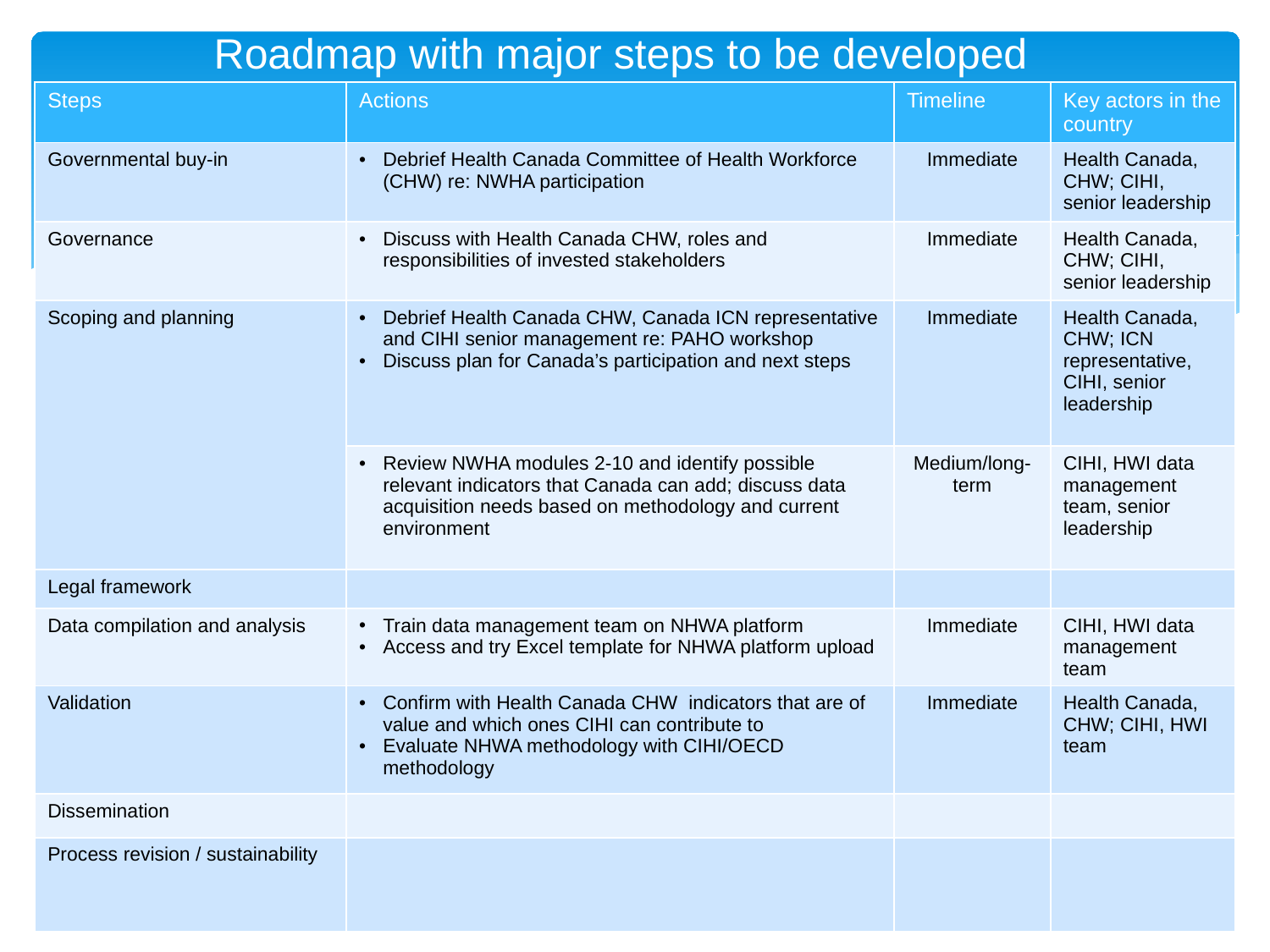

# Roadmap with major steps to be developed
| Steps | Actions | Timeline | Key actors in the country |
| --- | --- | --- | --- |
| Governmental buy-in | Debrief Health Canada Committee of Health Workforce (CHW) re: NWHA participation | Immediate | Health Canada, CHW; CIHI, senior leadership |
| Governance | Discuss with Health Canada CHW, roles and responsibilities of invested stakeholders | Immediate | Health Canada, CHW; CIHI, senior leadership |
| Scoping and planning | Debrief Health Canada CHW, Canada ICN representative and CIHI senior management re: PAHO workshop Discuss plan for Canada’s participation and next steps | Immediate | Health Canada, CHW; ICN representative, CIHI, senior leadership |
|  | Review NWHA modules 2-10 and identify possible relevant indicators that Canada can add; discuss data acquisition needs based on methodology and current environment | Medium/long-term | CIHI, HWI data management team, senior leadership |
| Legal framework |  |  |  |
| Data compilation and analysis | Train data management team on NHWA platform Access and try Excel template for NHWA platform upload | Immediate | CIHI, HWI data management team |
| Validation | Confirm with Health Canada CHW indicators that are of value and which ones CIHI can contribute to Evaluate NHWA methodology with CIHI/OECD methodology | Immediate | Health Canada, CHW; CIHI, HWI team |
| Dissemination |  |  |  |
| Process revision / sustainability |  |  |  |